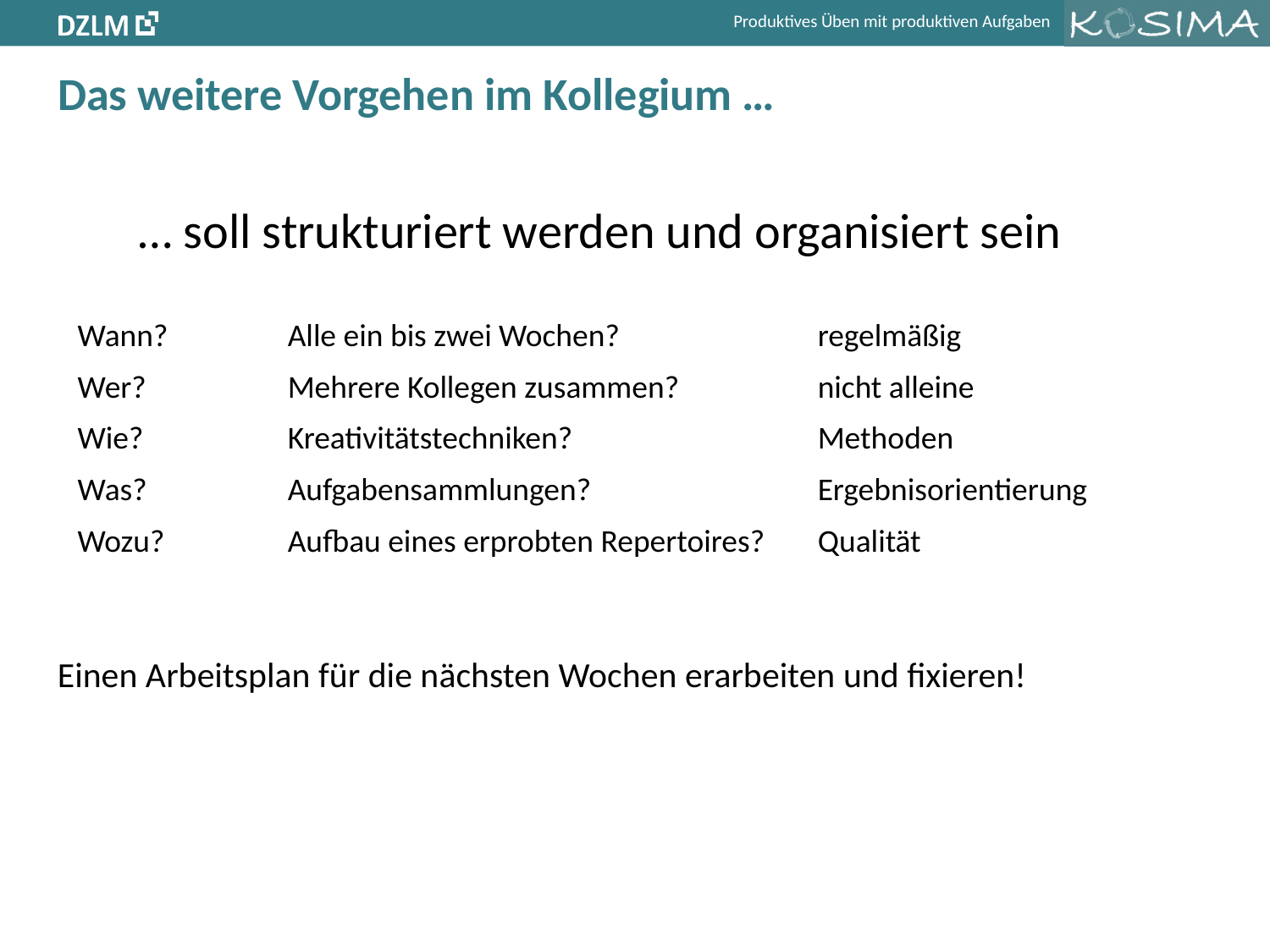

# Das weitere Vorgehen im Kollegium …

	… soll strukturiert werden und organisiert sein
| Wann? | Alle ein bis zwei Wochen? | regelmäßig |
| --- | --- | --- |
| Wer? | Mehrere Kollegen zusammen? | nicht alleine |
| Wie? | Kreativitätstechniken? | Methoden |
| Was? | Aufgabensammlungen? | Ergebnisorientierung |
| Wozu? | Aufbau eines erprobten Repertoires? | Qualität |
Einen Arbeitsplan für die nächsten Wochen erarbeiten und fixieren!